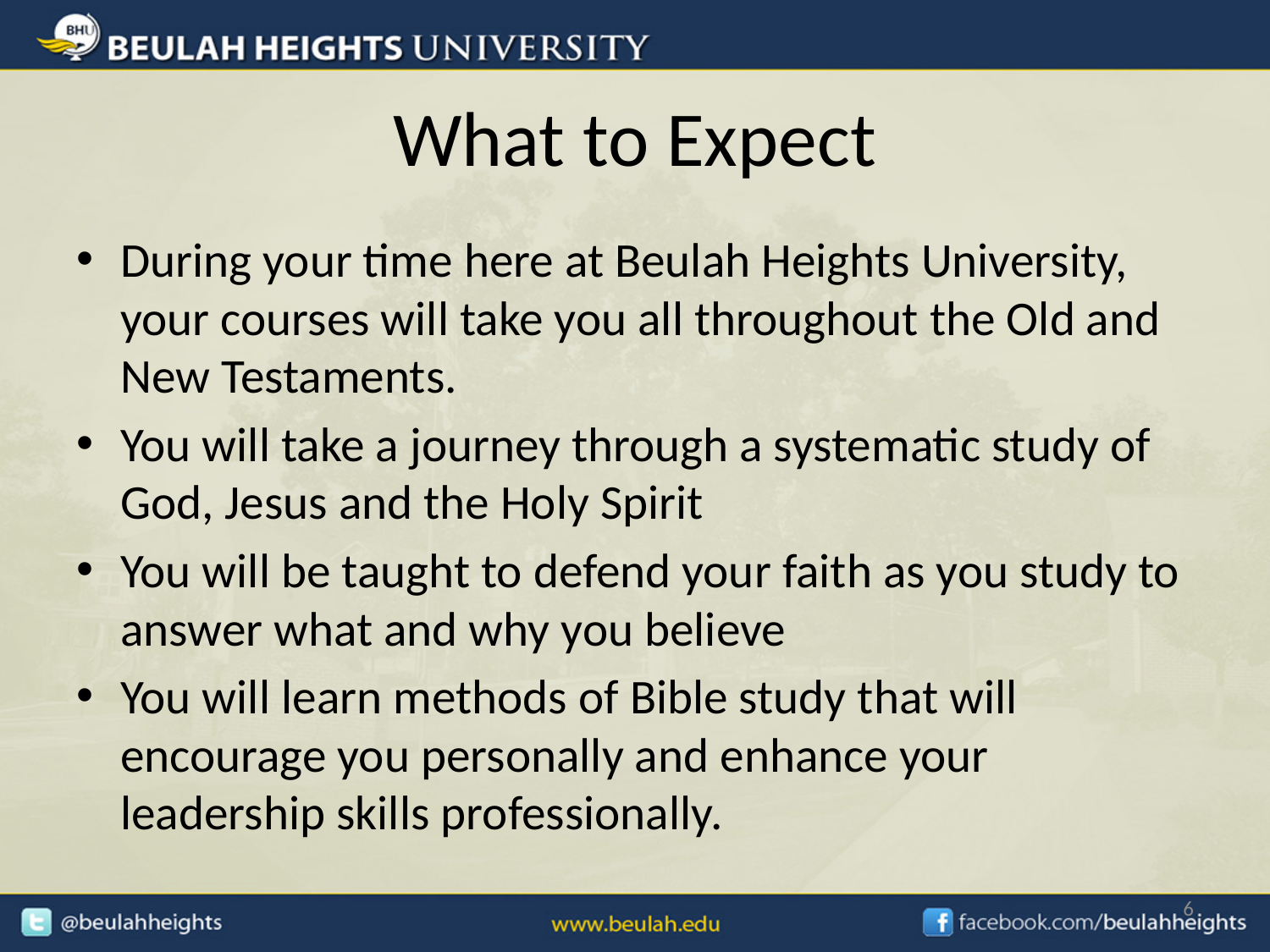

# What to Expect
During your time here at Beulah Heights University, your courses will take you all throughout the Old and New Testaments.
You will take a journey through a systematic study of God, Jesus and the Holy Spirit
You will be taught to defend your faith as you study to answer what and why you believe
You will learn methods of Bible study that will encourage you personally and enhance your leadership skills professionally.

6